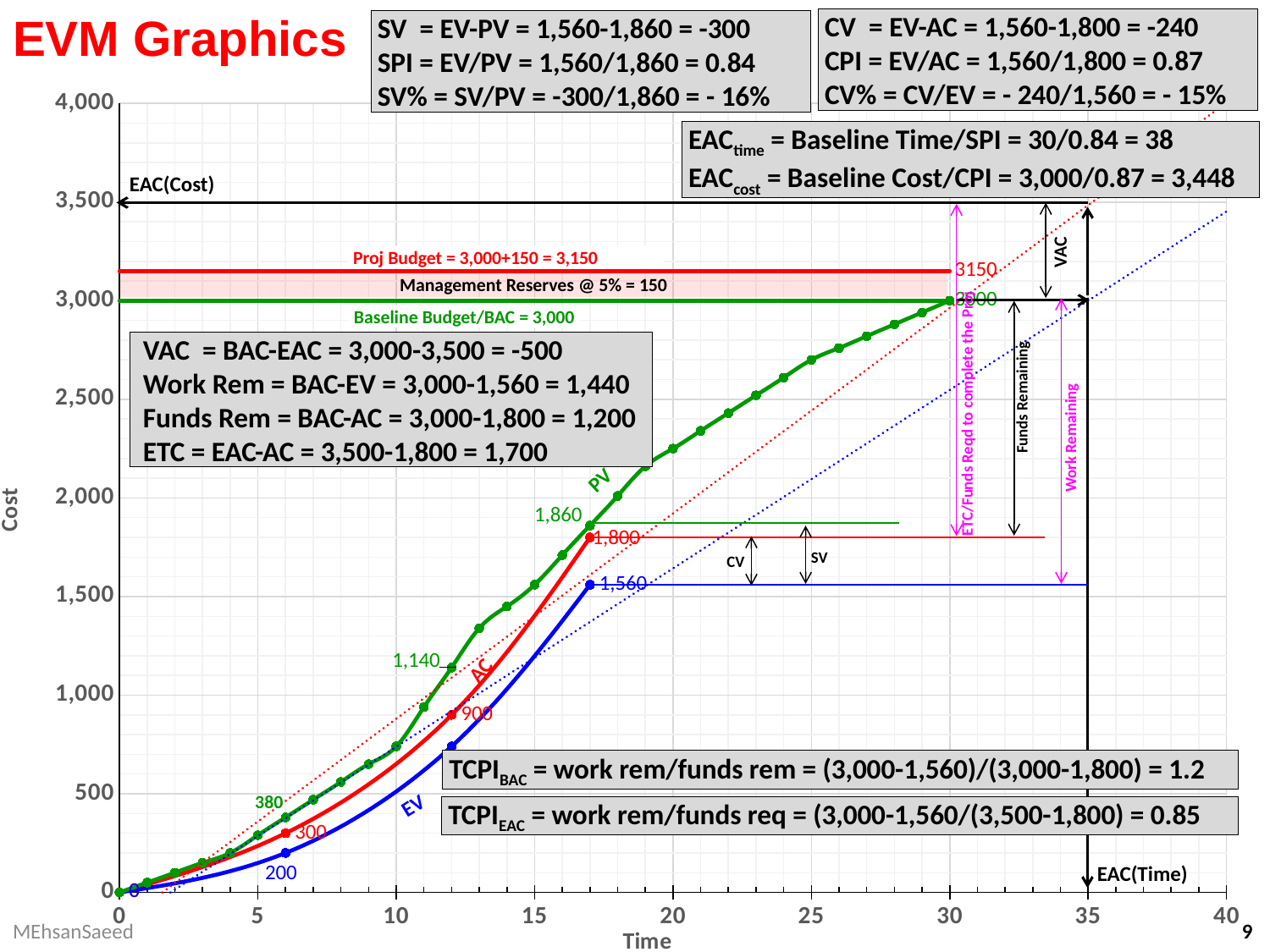

# EVM Graphics
 CV  = EV-AC = 1,560-1,800 = -240
 CPI = EV/AC = 1,560/1,800 = 0.87
 CV% = CV/EV = - 240/1,560 = - 15%
 SV  = EV-PV = 1,560-1,860 = -300
 SPI = EV/PV = 1,560/1,860 = 0.84
 SV% = SV/PV = -300/1,860 = - 16%

### Chart

| Category | PV | Baseline | Proj Budget | EV | AC |
|---|---|---|---|---|---|
 EACtime = Baseline Time/SPI = 30/0.84 = 38
 EACcost = Baseline Cost/CPI = 3,000/0.87 = 3,448
 EAC(Cost)
VAC
ETC/Funds Reqd to complete the Proj
 Proj Budget = 3,000+150 = 3,150
Management Reserves @ 5% = 150
Work Remaining
Funds Remaining
 Baseline Budget/BAC = 3,000
  VAC  = BAC-EAC = 3,000-3,500 = -500
  Work Rem = BAC-EV = 3,000-1,560 = 1,440
  Funds Rem = BAC-AC = 3,000-1,800 = 1,200
  ETC = EAC-AC = 3,500-1,800 = 1,700
 PV
SV
CV
 AC
 TCPIBAC = work rem/funds rem = (3,000-1,560)/(3,000-1,800) = 1.2
380
 EV
 TCPIEAC = work rem/funds req = (3,000-1,560/(3,500-1,800) = 0.85
 EAC(Time)
MEhsanSaeed
9